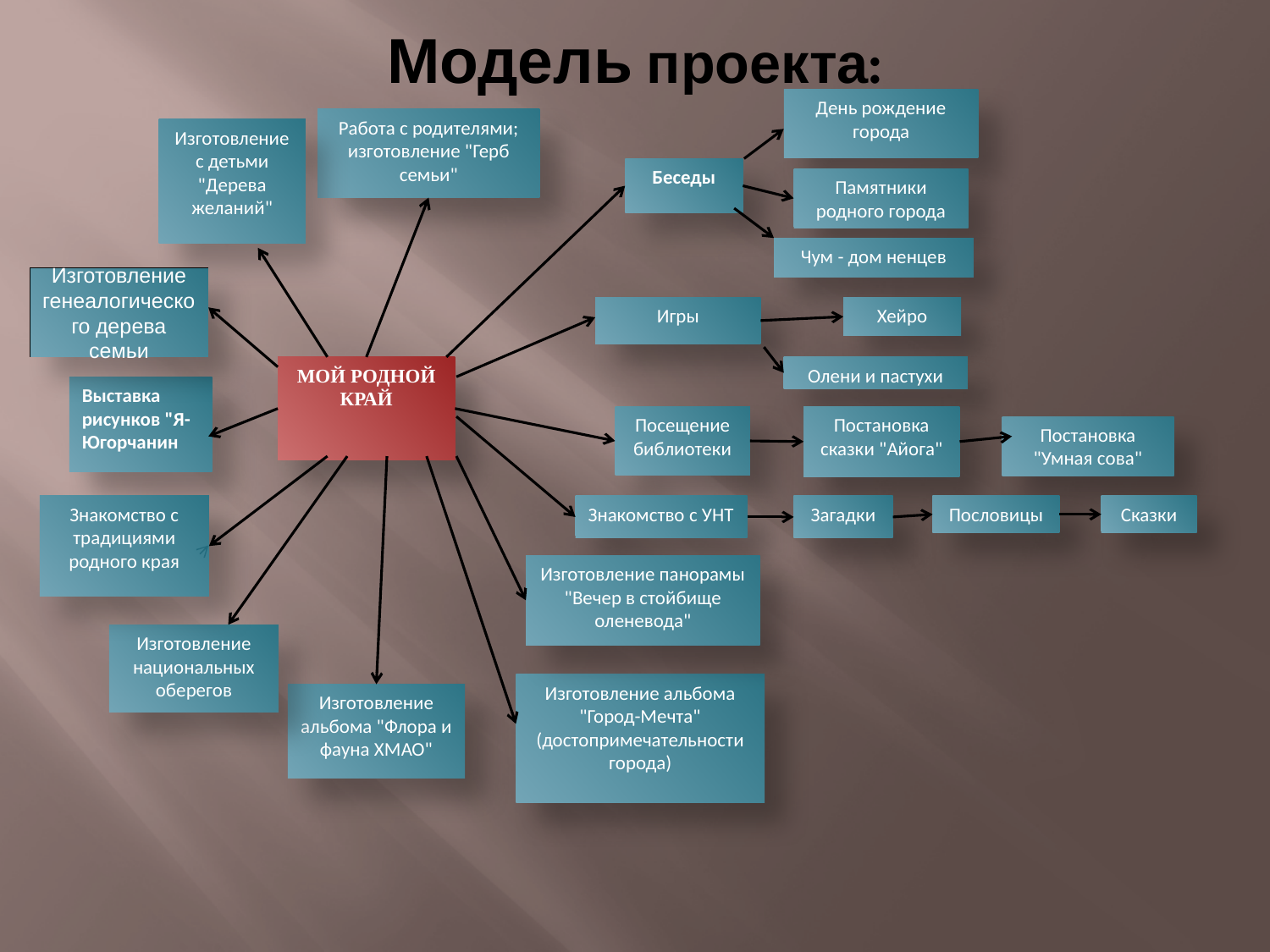

# Модель проекта:

День рождение города
Работа с родителями; изготовление "Герб семьи"
Изготовление с детьми "Дерева желаний"
Беседы
Памятники родного города

Чум - дом ненцев
Изготовление генеалогического дерева семьи
Игры
Хейро
МОЙ РОДНОЙ КРАЙ
Олени и пастухи
Выставка рисунков "Я-Югорчанин
Посещение библиотеки
Постановка сказки "Айога"
Постановка "Умная сова"
Знакомство с традициями родного края
Знакомство с УНТ
Загадки
Пословицы
Сказки
Изготовление панорамы "Вечер в стойбище оленевода"
Изготовление национальных оберегов
Изготовление альбома "Город-Мечта" (достопримечательности города)
Изготовление альбома "Флора и фауна ХМАО"